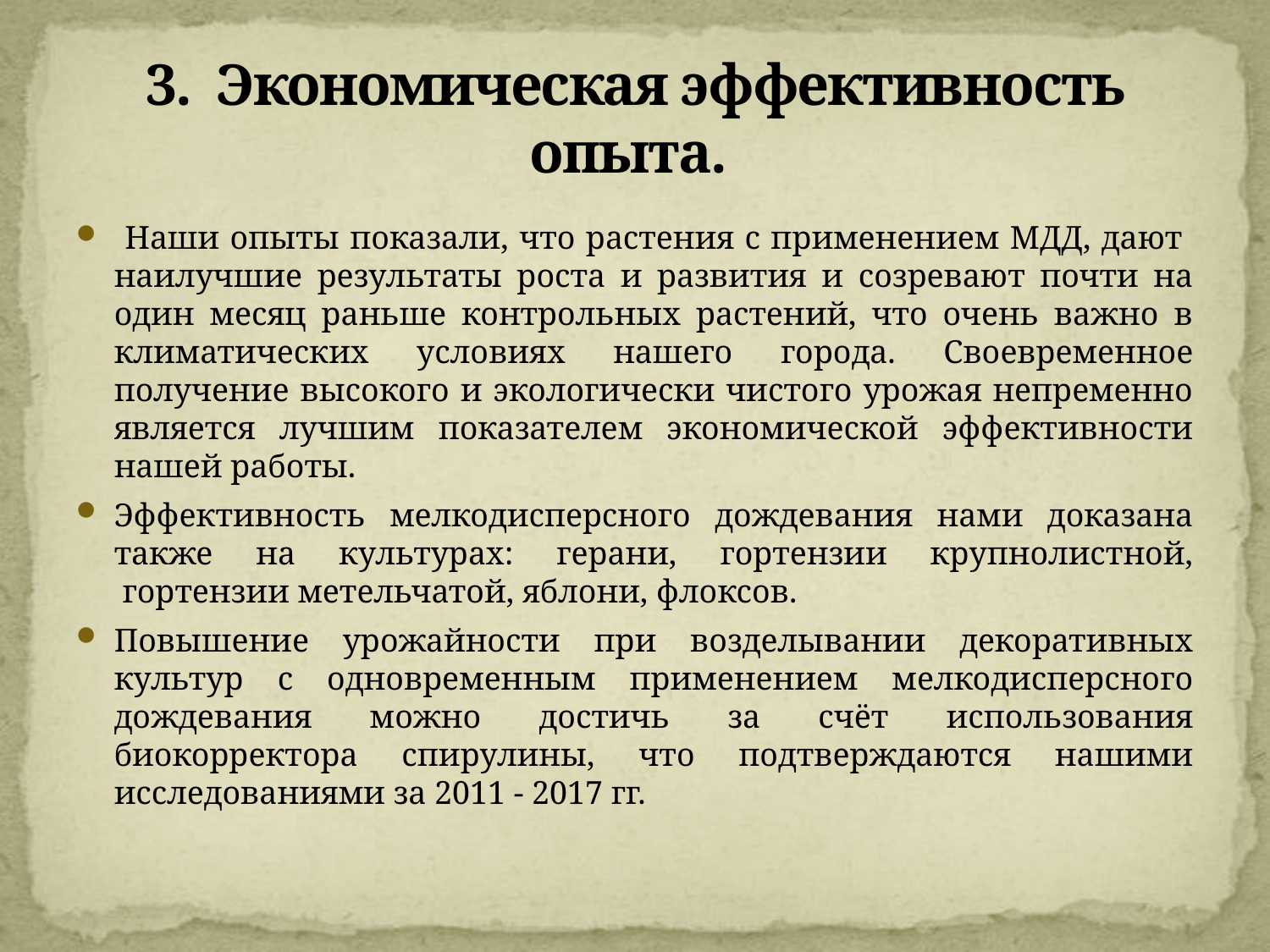

# 3.  Экономическая эффективность опыта.
 Наши опыты показали, что растения с применением МДД, дают  наилучшие результаты роста и развития и созревают почти на один месяц раньше контрольных растений, что очень важно в климатических условиях нашего города. Своевременное получение высокого и экологически чистого урожая непременно является лучшим показателем экономической эффективности нашей работы.
Эффективность мелкодисперсного дождевания нами доказана также на культурах: герани, гортензии крупнолистной,  гортензии метельчатой, яблони, флоксов.
Повышение урожайности при возделывании декоративных культур с одновременным применением мелкодисперсного дождевания можно достичь за счёт использования биокорректора спирулины, что подтверждаются нашими исследованиями за 2011 - 2017 гг.